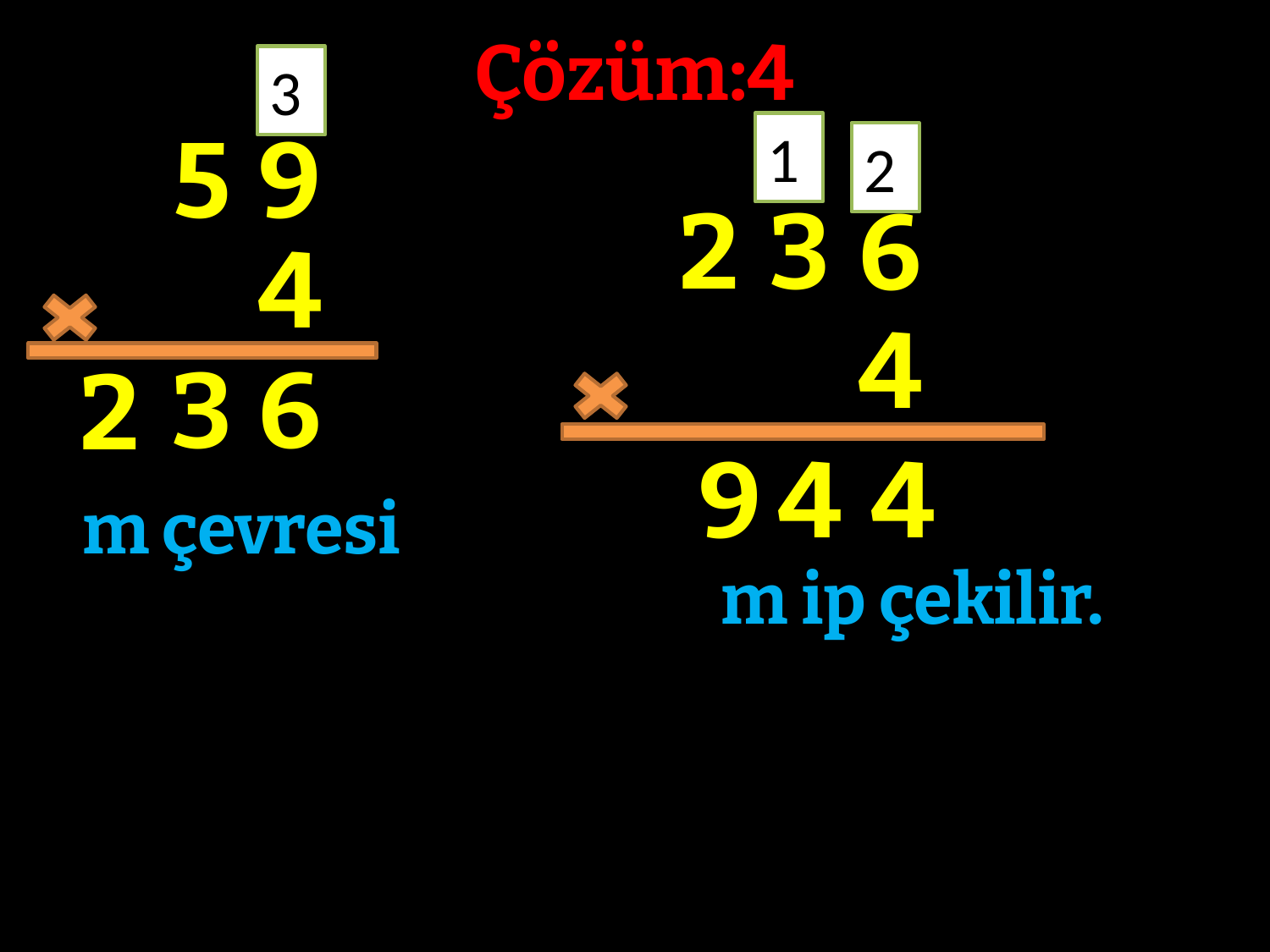

Çözüm:4
3
5
9
1
2
2
3
6
4

#
4

3
6
2

9
4
4
m çevresi
m ip çekilir.